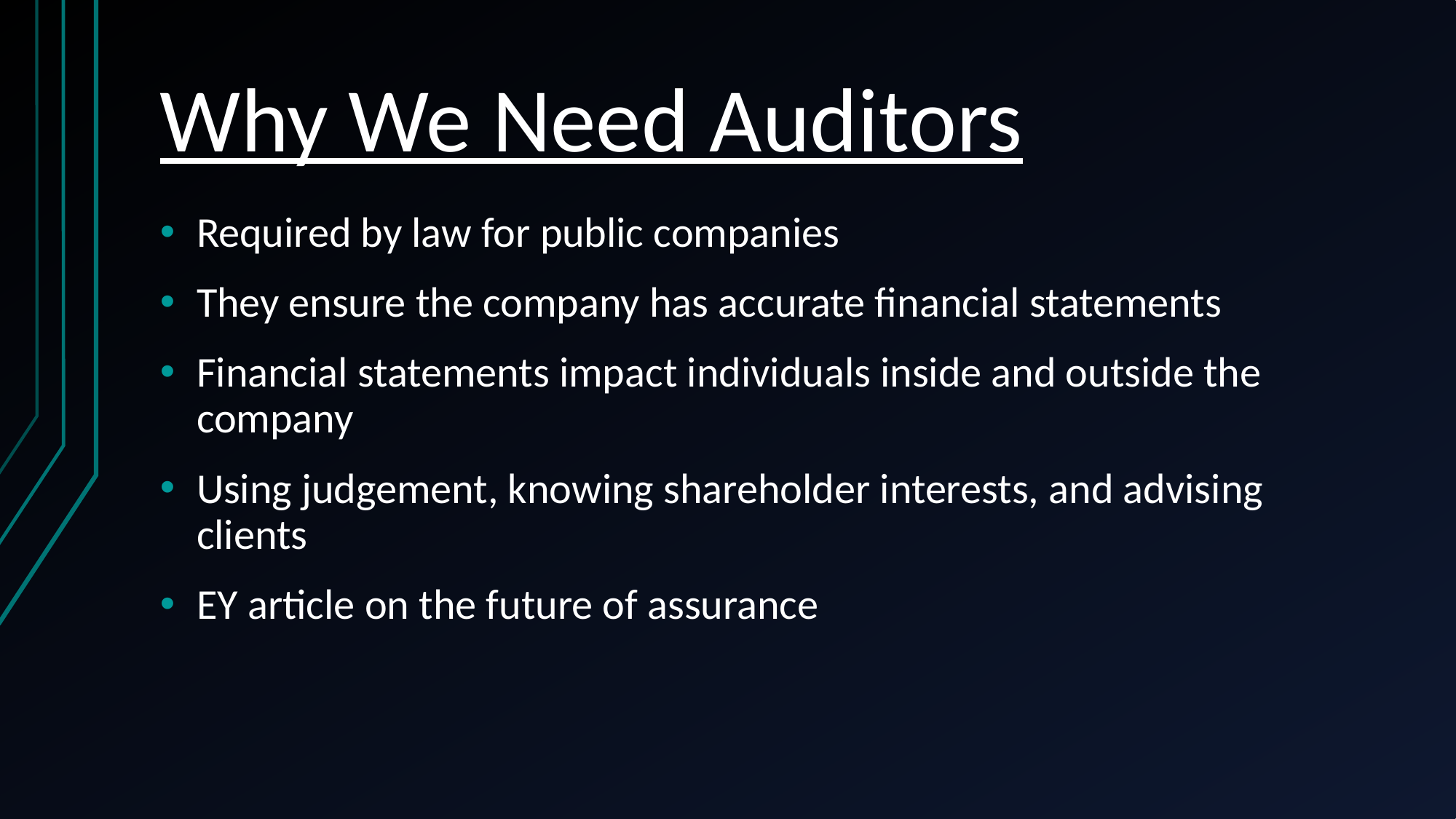

# Why We Need Auditors
Required by law for public companies
They ensure the company has accurate financial statements
Financial statements impact individuals inside and outside the company
Using judgement, knowing shareholder interests, and advising clients
EY article on the future of assurance